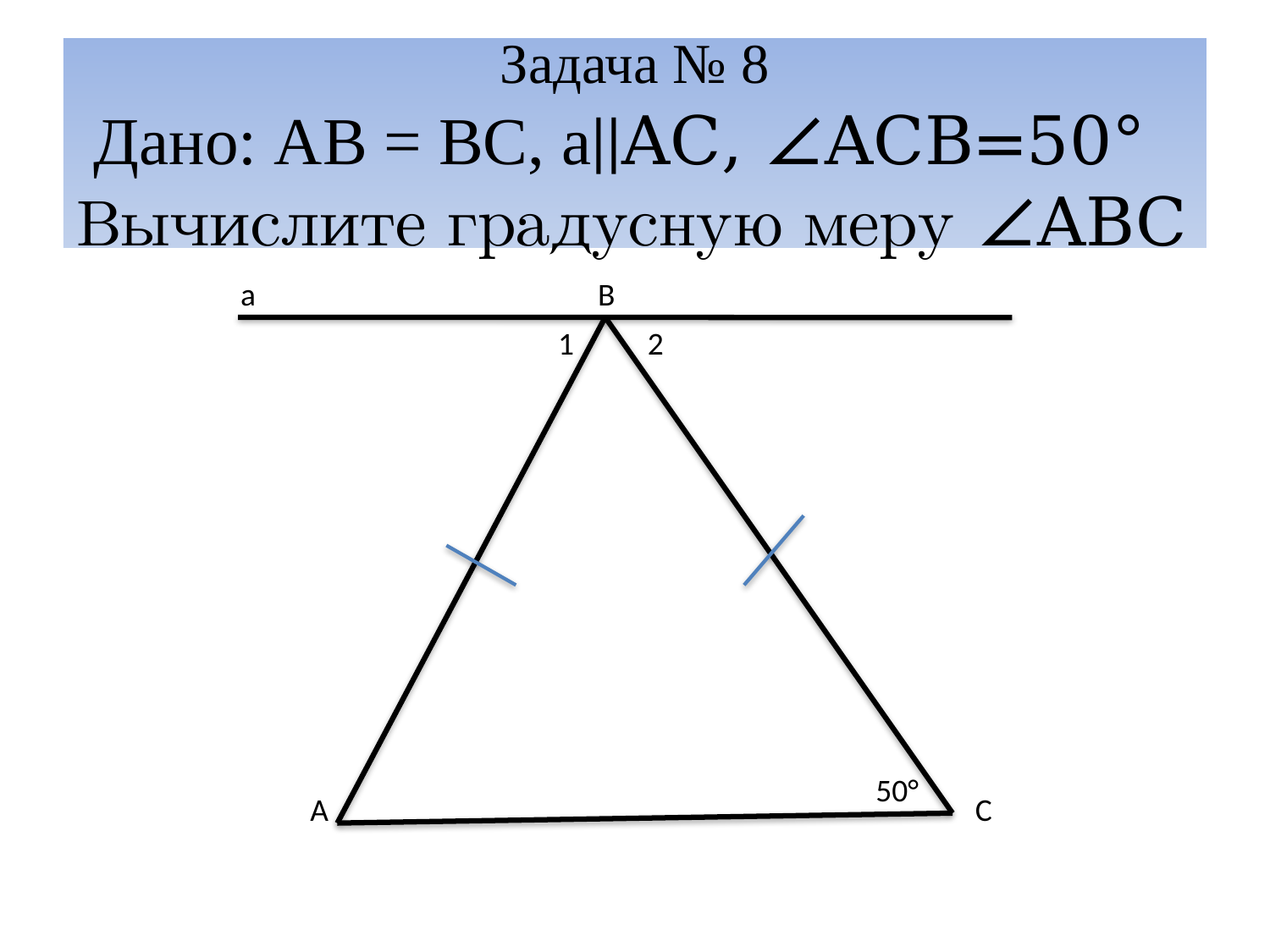

#
Задача № 8
 Дано: AB = BC, a∣∣AC, ∠ACB=50°
Вычислите градусную меру ∠ABC
a
B
1
2

50°
A
C